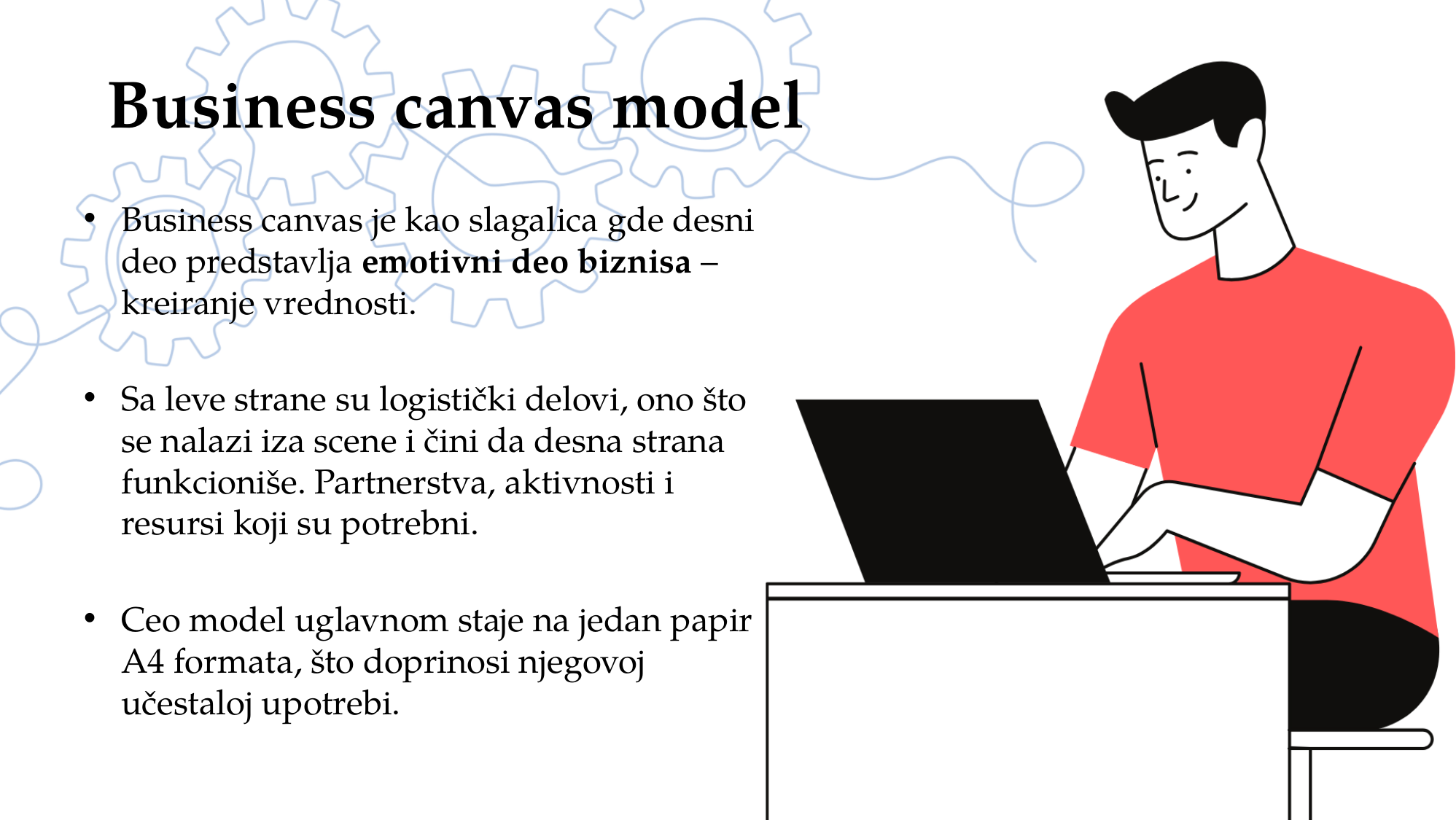

# Business canvas model
Business canvas je kao slagalica gde desni deo predstavlja emotivni deo biznisa – kreiranje vrednosti.

Sa leve strane su logistički delovi, ono što se nalazi iza scene i čini da desna strana funkcioniše. Partnerstva, aktivnosti i resursi koji su potrebni.

Ceo model uglavnom staje na jedan papir A4 formata, što doprinosi njegovoj učestaloj upotrebi.